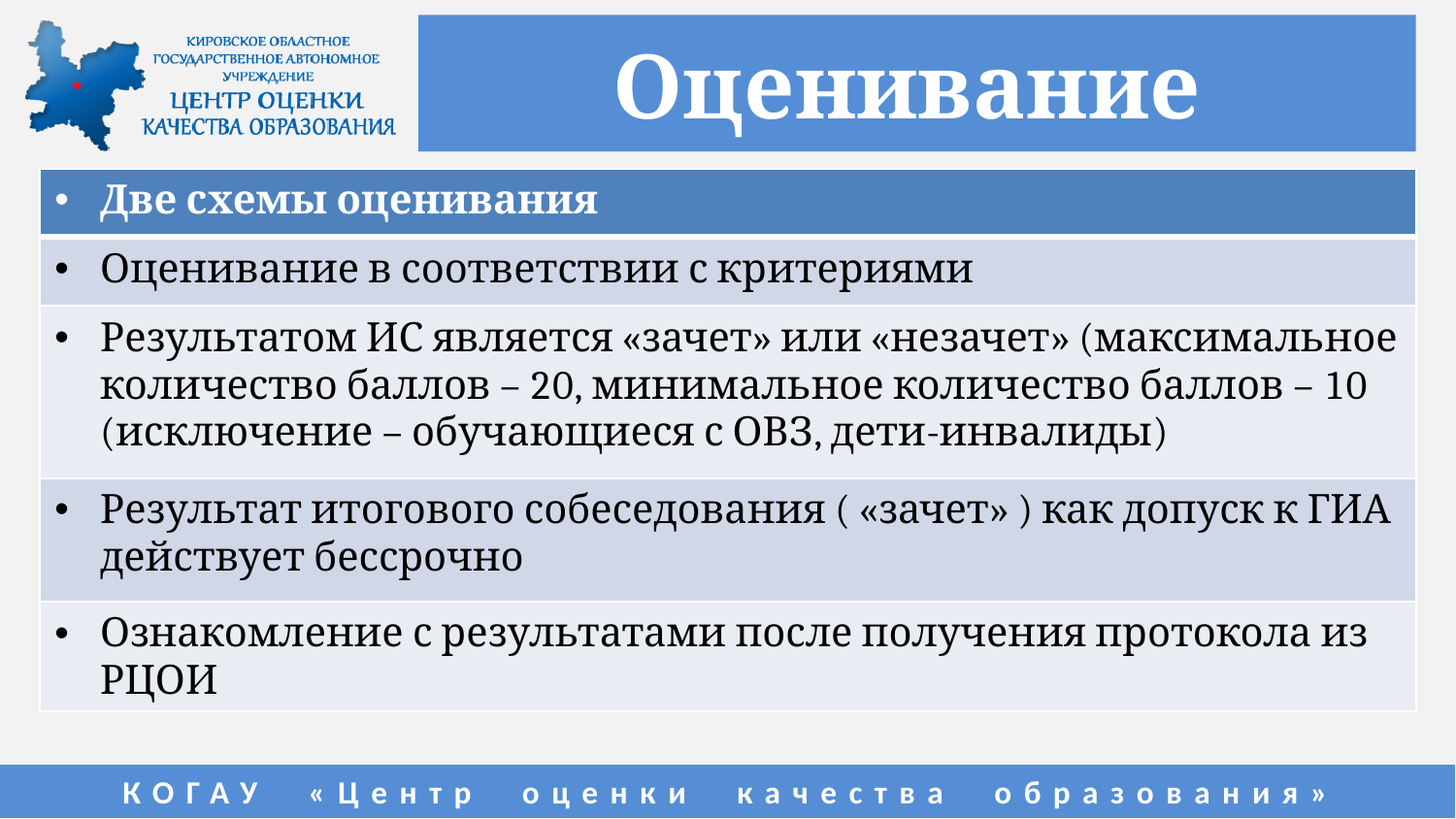

# Оценивание
| Две схемы оценивания |
| --- |
| Оценивание в соответствии с критериями |
| Результатом ИС является «зачет» или «незачет» (максимальное количество баллов – 20, минимальное количество баллов – 10 (исключение – обучающиеся с ОВЗ, дети-инвалиды) |
| Результат итогового собеседования ( «зачет» ) как допуск к ГИА действует бессрочно |
| Ознакомление с результатами после получения протокола из РЦОИ |